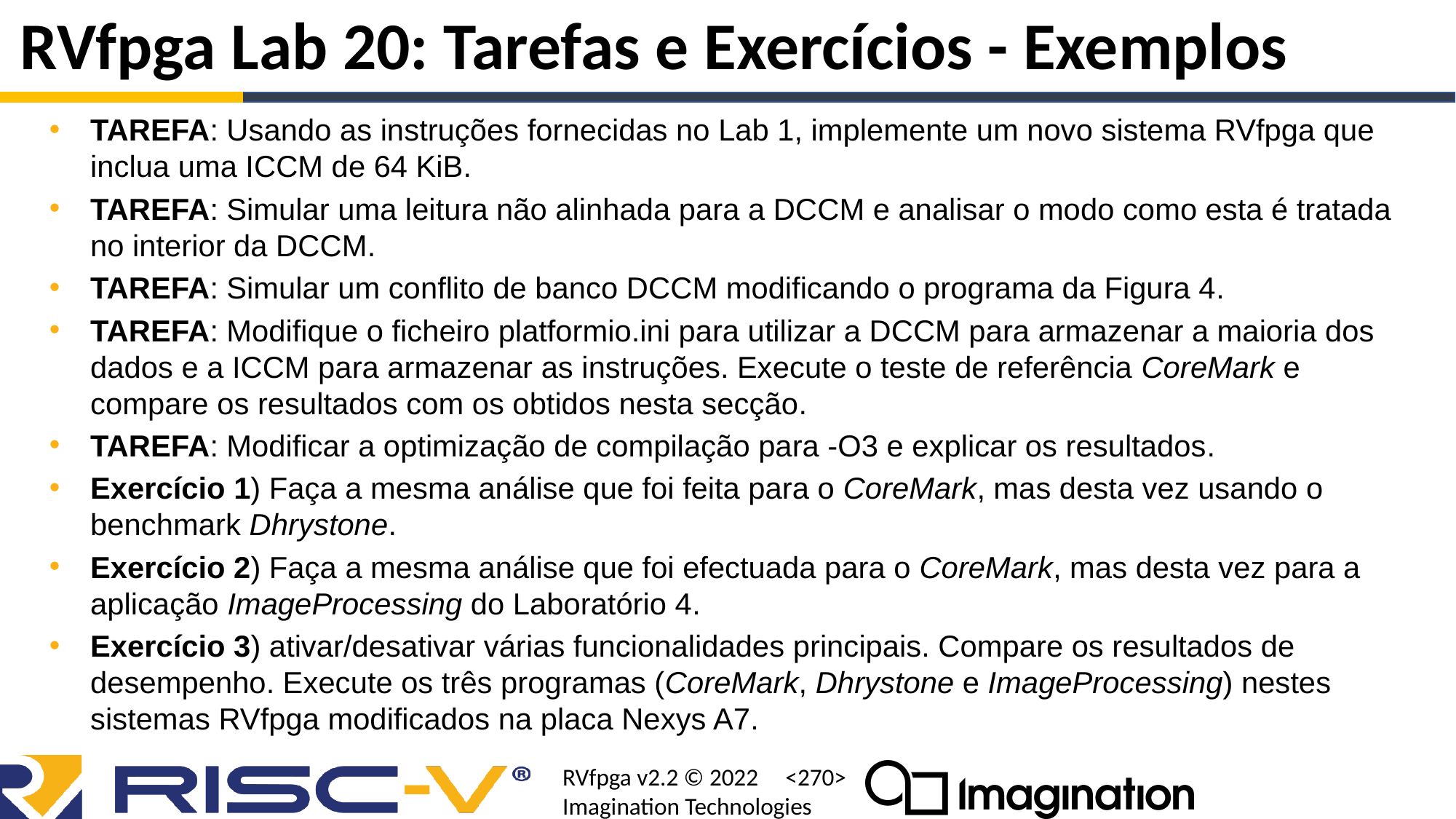

# RVfpga Lab 20: Tarefas e Exercícios - Exemplos
TAREFA: Usando as instruções fornecidas no Lab 1, implemente um novo sistema RVfpga que inclua uma ICCM de 64 KiB.
TAREFA: Simular uma leitura não alinhada para a DCCM e analisar o modo como esta é tratada no interior da DCCM.
TAREFA: Simular um conflito de banco DCCM modificando o programa da Figura 4.
TAREFA: Modifique o ficheiro platformio.ini para utilizar a DCCM para armazenar a maioria dos dados e a ICCM para armazenar as instruções. Execute o teste de referência CoreMark e compare os resultados com os obtidos nesta secção.
TAREFA: Modificar a optimização de compilação para -O3 e explicar os resultados.
Exercício 1) Faça a mesma análise que foi feita para o CoreMark, mas desta vez usando o benchmark Dhrystone.
Exercício 2) Faça a mesma análise que foi efectuada para o CoreMark, mas desta vez para a aplicação ImageProcessing do Laboratório 4.
Exercício 3) ativar/desativar várias funcionalidades principais. Compare os resultados de desempenho. Execute os três programas (CoreMark, Dhrystone e ImageProcessing) nestes sistemas RVfpga modificados na placa Nexys A7.